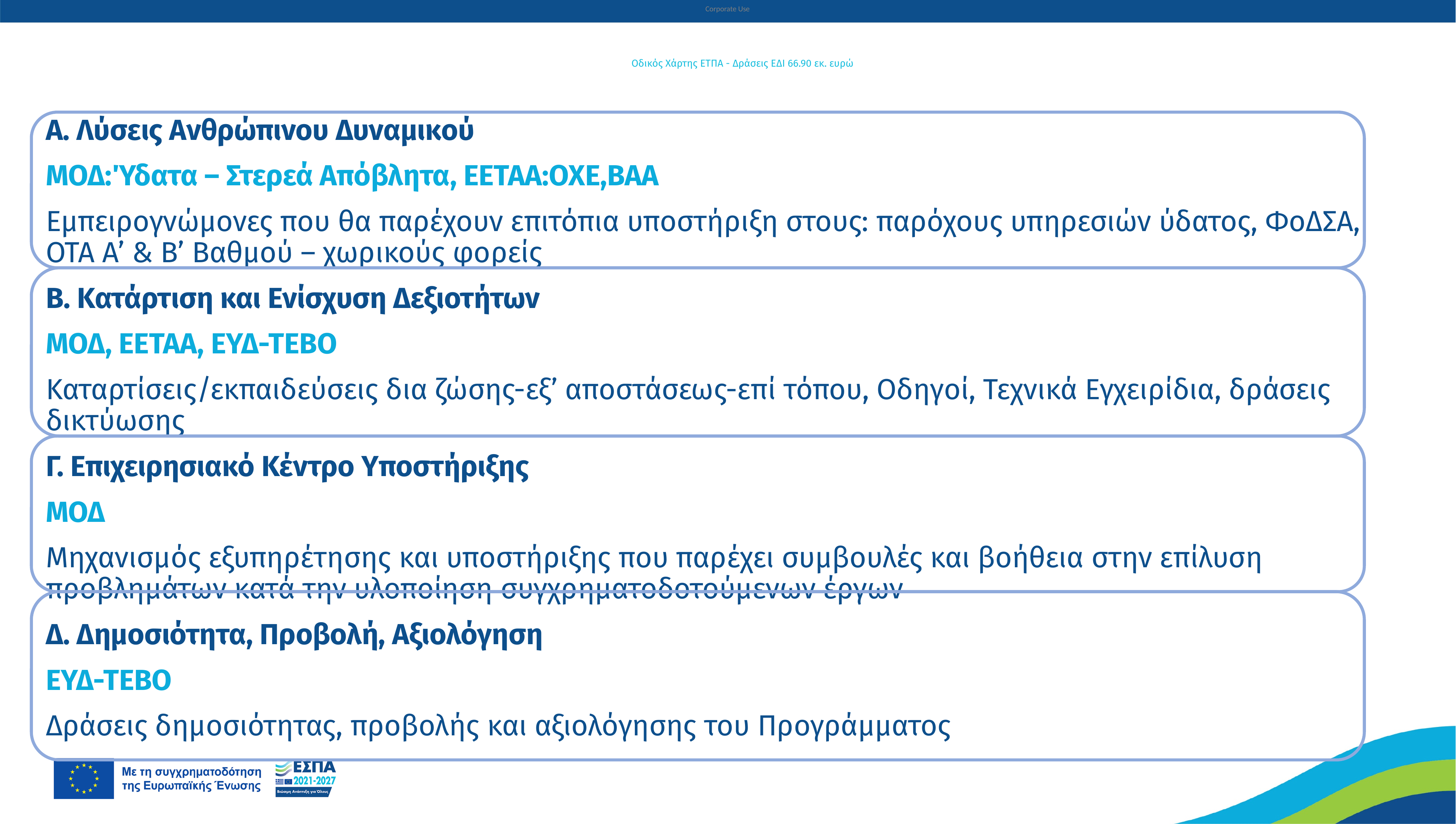

# Οδικός Χάρτης ΕΤΠΑ - Δράσεις ΕΔΙ 66.90 εκ. ευρώ

A. Λύσεις Ανθρώπινου Δυναμικού
ΜΟΔ:Ύδατα – Στερεά Απόβλητα, EETAA:ΟΧΕ,ΒΑΑ
Εμπειρογνώμονες που θα παρέχουν επιτόπια υποστήριξη στους: παρόχους υπηρεσιών ύδατος, ΦοΔΣΑ, ΟΤΑ Α’ & Β’ Βαθμού – χωρικούς φορείς
B. Κατάρτιση και Ενίσχυση Δεξιοτήτων
ΜΟΔ, EETAA, ΕΥΔ-ΤΕΒΟ
Καταρτίσεις/εκπαιδεύσεις δια ζώσης-εξ’ αποστάσεως-επί τόπου, Οδηγοί, Τεχνικά Εγχειρίδια, δράσεις δικτύωσης
Γ. Επιχειρησιακό Κέντρο Υποστήριξης
ΜΟΔ
Μηχανισμός εξυπηρέτησης και υποστήριξης που παρέχει συμβουλές και βοήθεια στην επίλυση προβλημάτων κατά την υλοποίηση συγχρηματοδοτούμενων έργων
Δ. Δημοσιότητα, Προβολή, Αξιολόγηση
ΕΥΔ-ΤΕΒΟ
Δράσεις δημοσιότητας, προβολής και αξιολόγησης του Προγράμματος